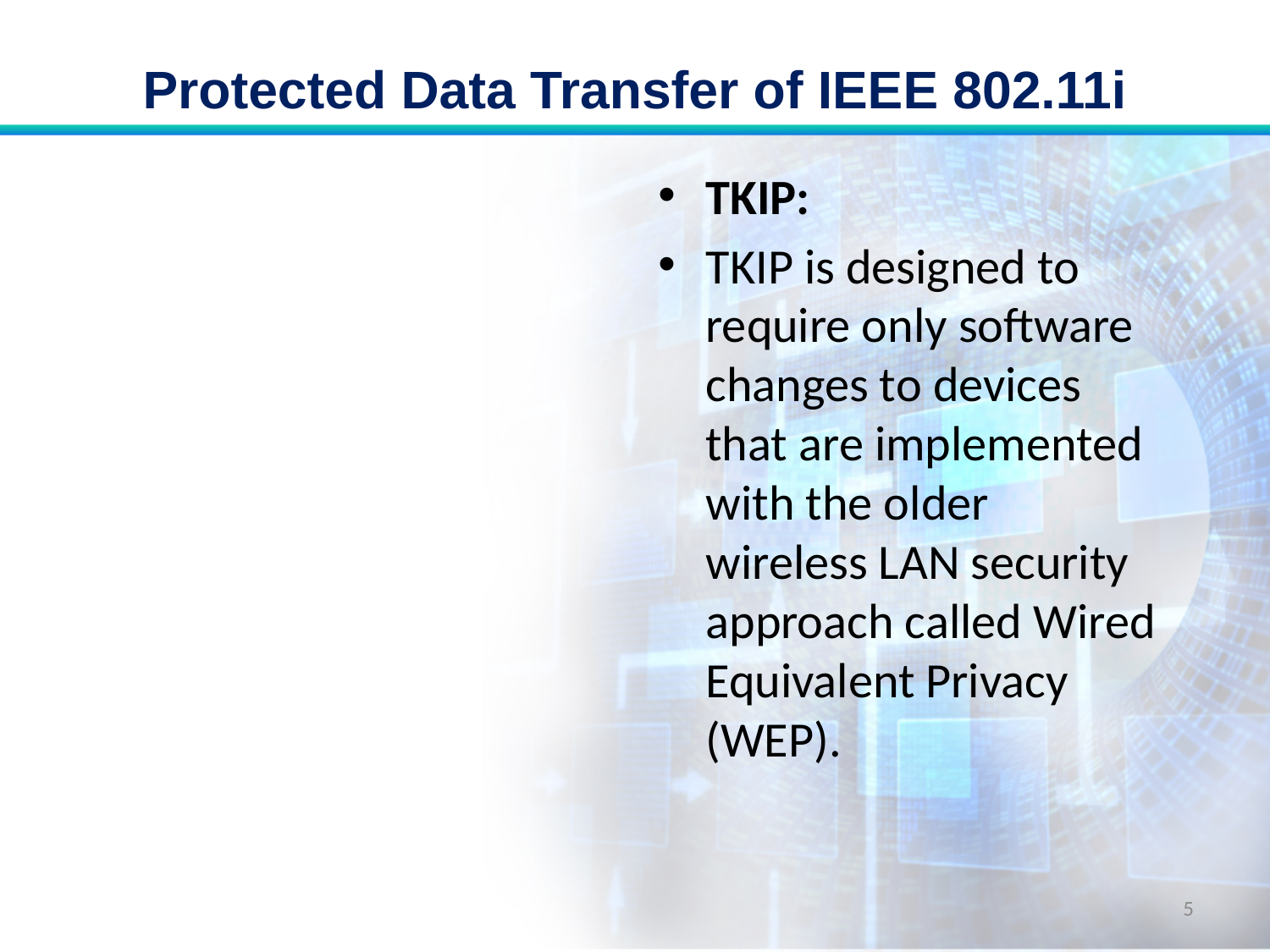

# Protected Data Transfer of IEEE 802.11i
TKIP:
TKIP is designed to require only software changes to devices that are implemented with the older wireless LAN security approach called Wired Equivalent Privacy (WEP).
5